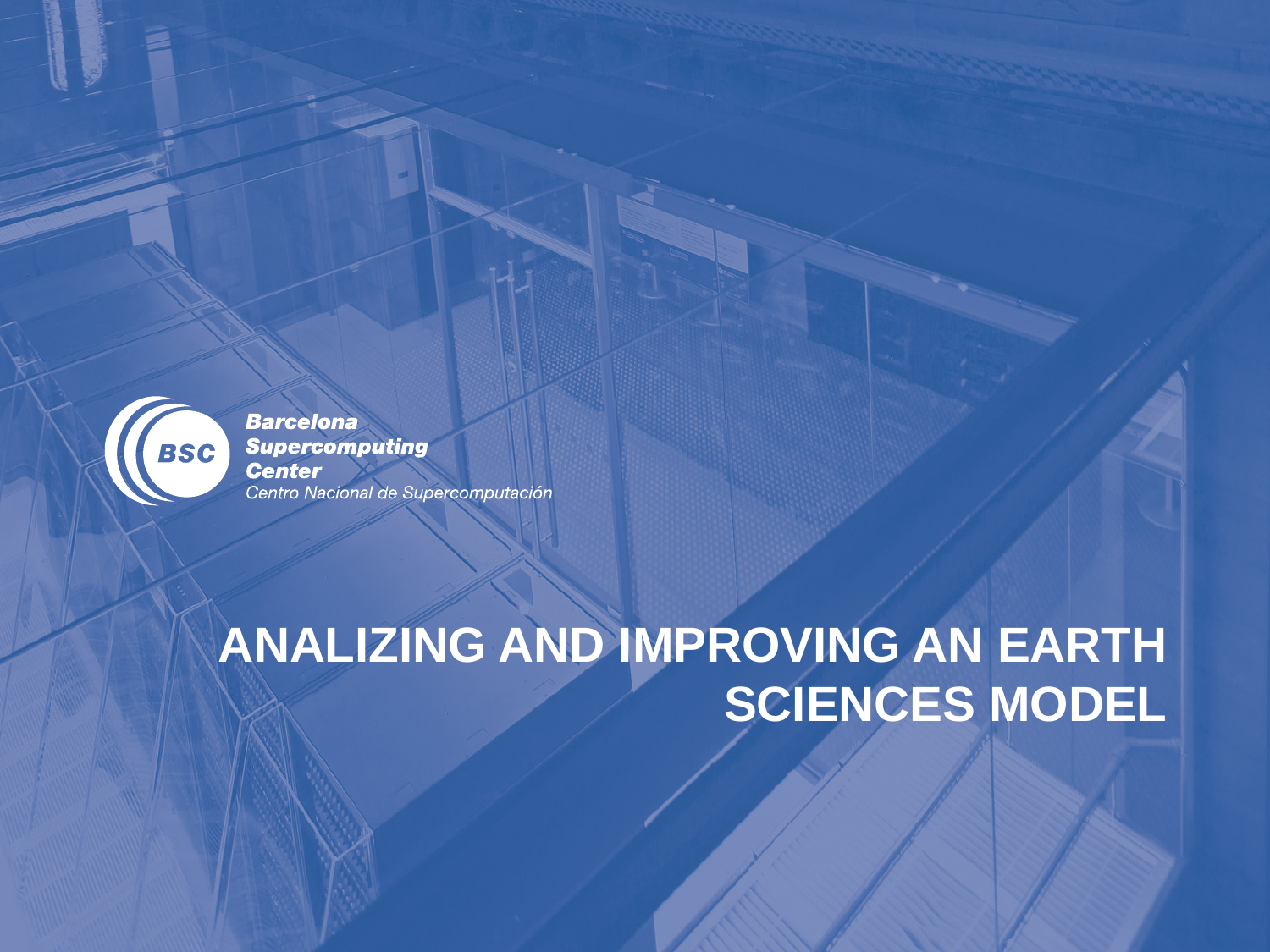

# Analizing and improving an Earth Sciences Model